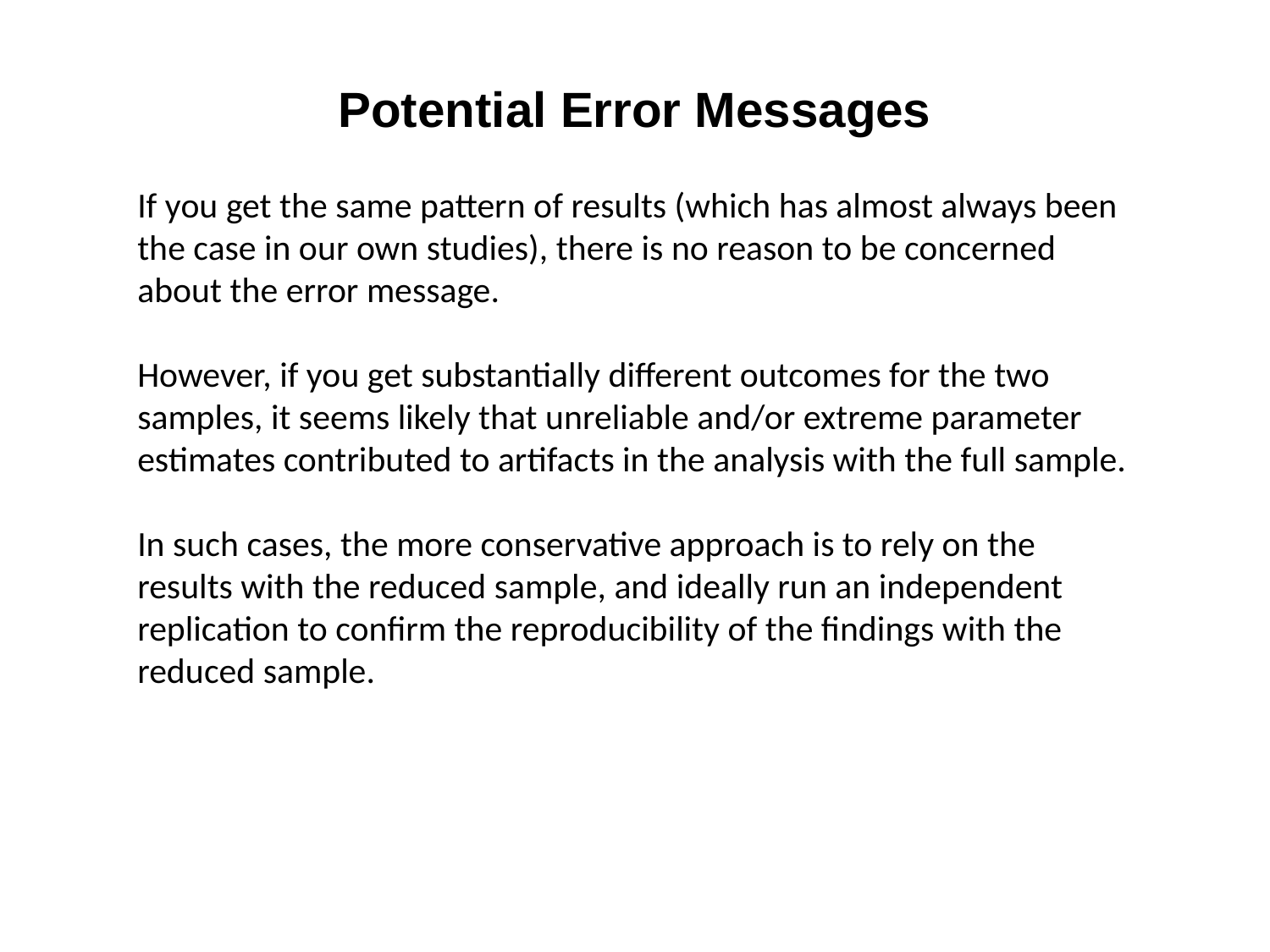

Potential Error Messages
If you get the same pattern of results (which has almost always been the case in our own studies), there is no reason to be concerned about the error message.

However, if you get substantially different outcomes for the two samples, it seems likely that unreliable and/or extreme parameter estimates contributed to artifacts in the analysis with the full sample.

In such cases, the more conservative approach is to rely on the results with the reduced sample, and ideally run an independent replication to confirm the reproducibility of the findings with the reduced sample.